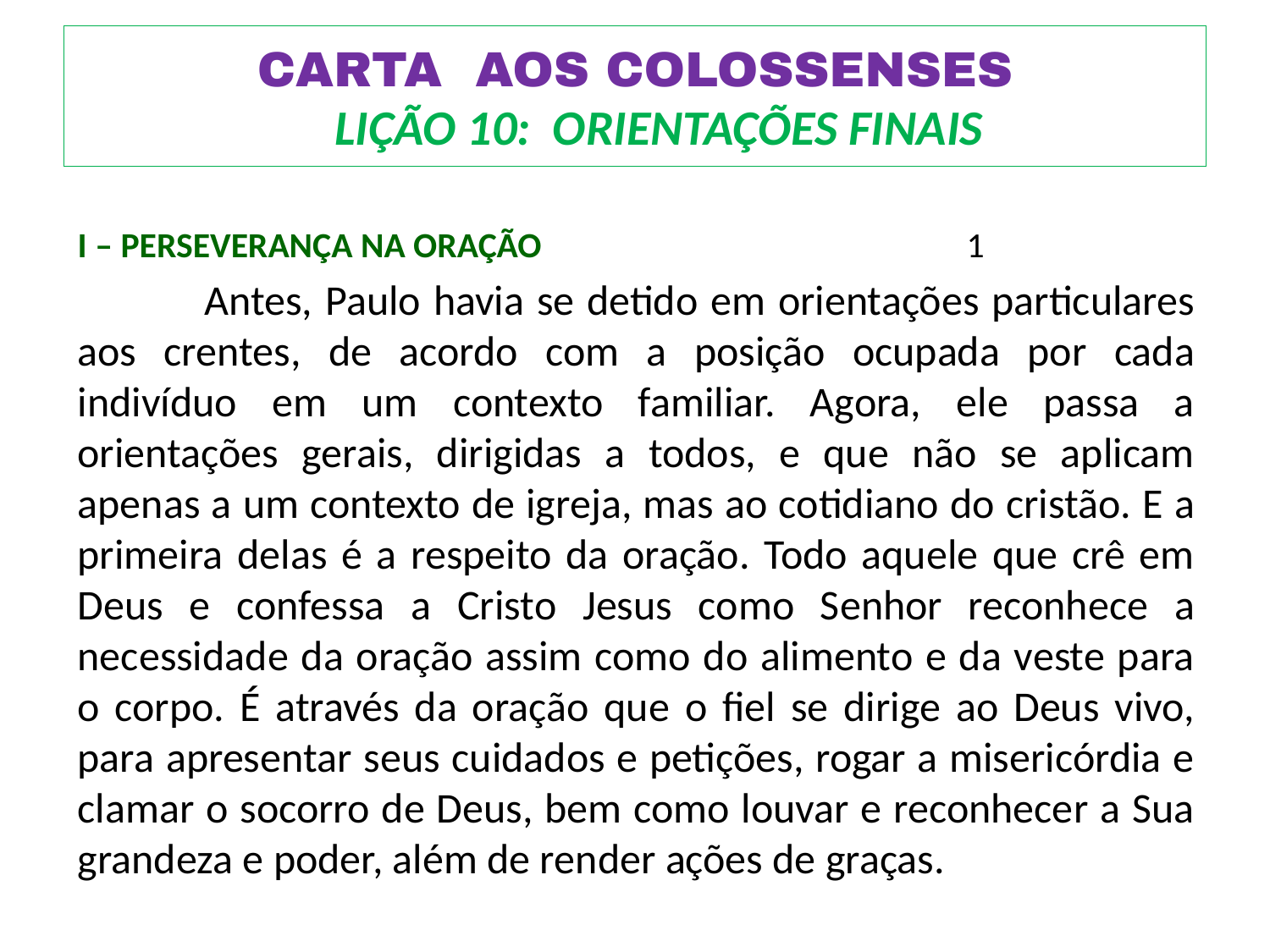

# CARTA  AOS COLOSSENSES LIÇÃO 10:  ORIENTAÇÕES FINAIS
I – PERSEVERANÇA NA ORAÇÃO				1
	Antes, Paulo havia se detido em orientações particulares aos crentes, de acordo com a posição ocupada por cada indivíduo em um contexto familiar. Agora, ele passa a orientações gerais, dirigidas a todos, e que não se aplicam apenas a um contexto de igreja, mas ao cotidiano do cristão. E a primeira delas é a respeito da oração. Todo aquele que crê em Deus e confessa a Cristo Jesus como Senhor reconhece a necessidade da oração assim como do alimento e da veste para o corpo. É através da oração que o fiel se dirige ao Deus vivo, para apresentar seus cuidados e petições, rogar a misericórdia e clamar o socorro de Deus, bem como louvar e reconhecer a Sua grandeza e poder, além de render ações de graças.